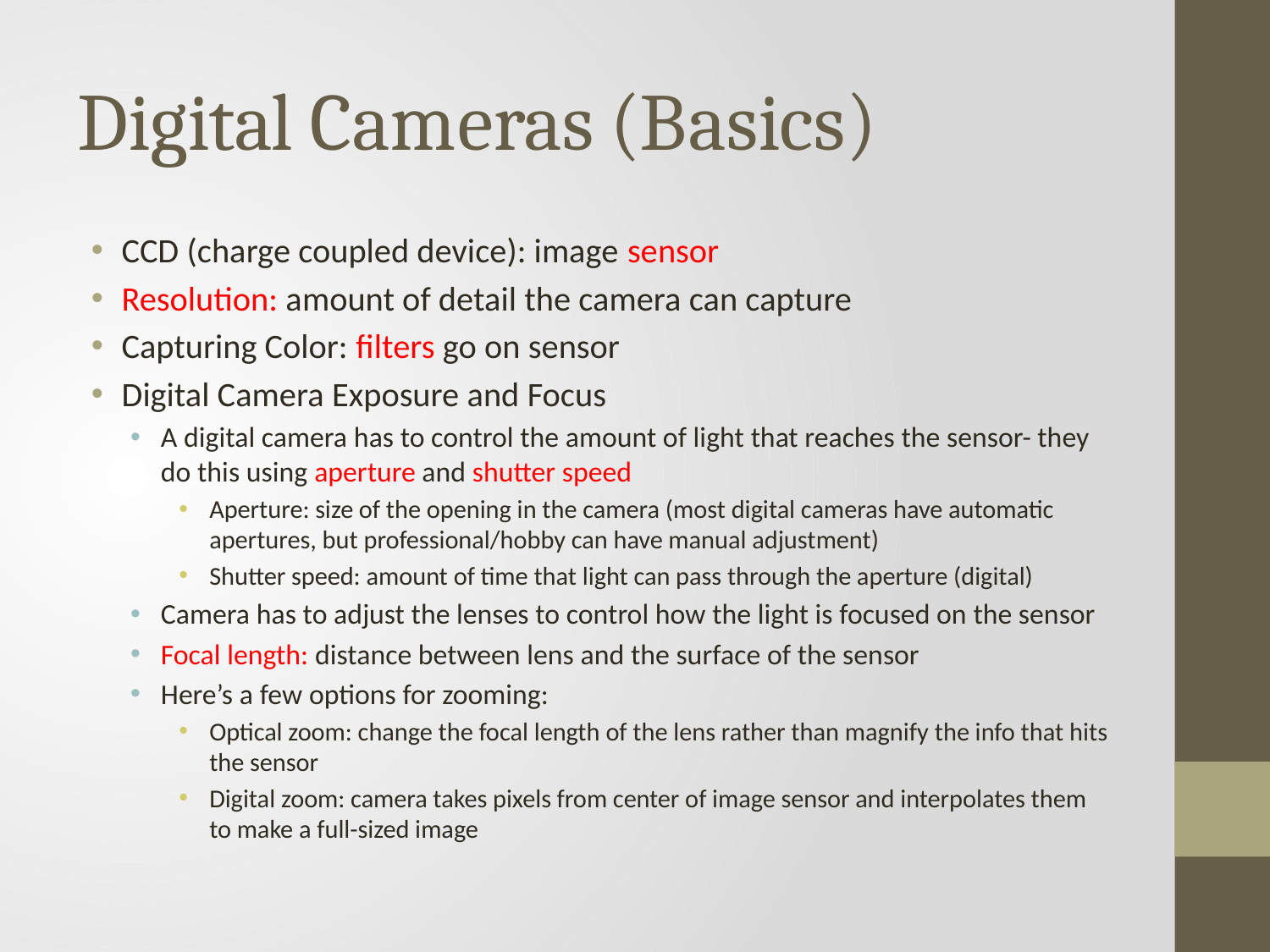

# Digital Cameras (Basics)
CCD (charge coupled device): image sensor
Resolution: amount of detail the camera can capture
Capturing Color: filters go on sensor
Digital Camera Exposure and Focus
A digital camera has to control the amount of light that reaches the sensor- they do this using aperture and shutter speed
Aperture: size of the opening in the camera (most digital cameras have automatic apertures, but professional/hobby can have manual adjustment)
Shutter speed: amount of time that light can pass through the aperture (digital)
Camera has to adjust the lenses to control how the light is focused on the sensor
Focal length: distance between lens and the surface of the sensor
Here’s a few options for zooming:
Optical zoom: change the focal length of the lens rather than magnify the info that hits the sensor
Digital zoom: camera takes pixels from center of image sensor and interpolates them to make a full-sized image